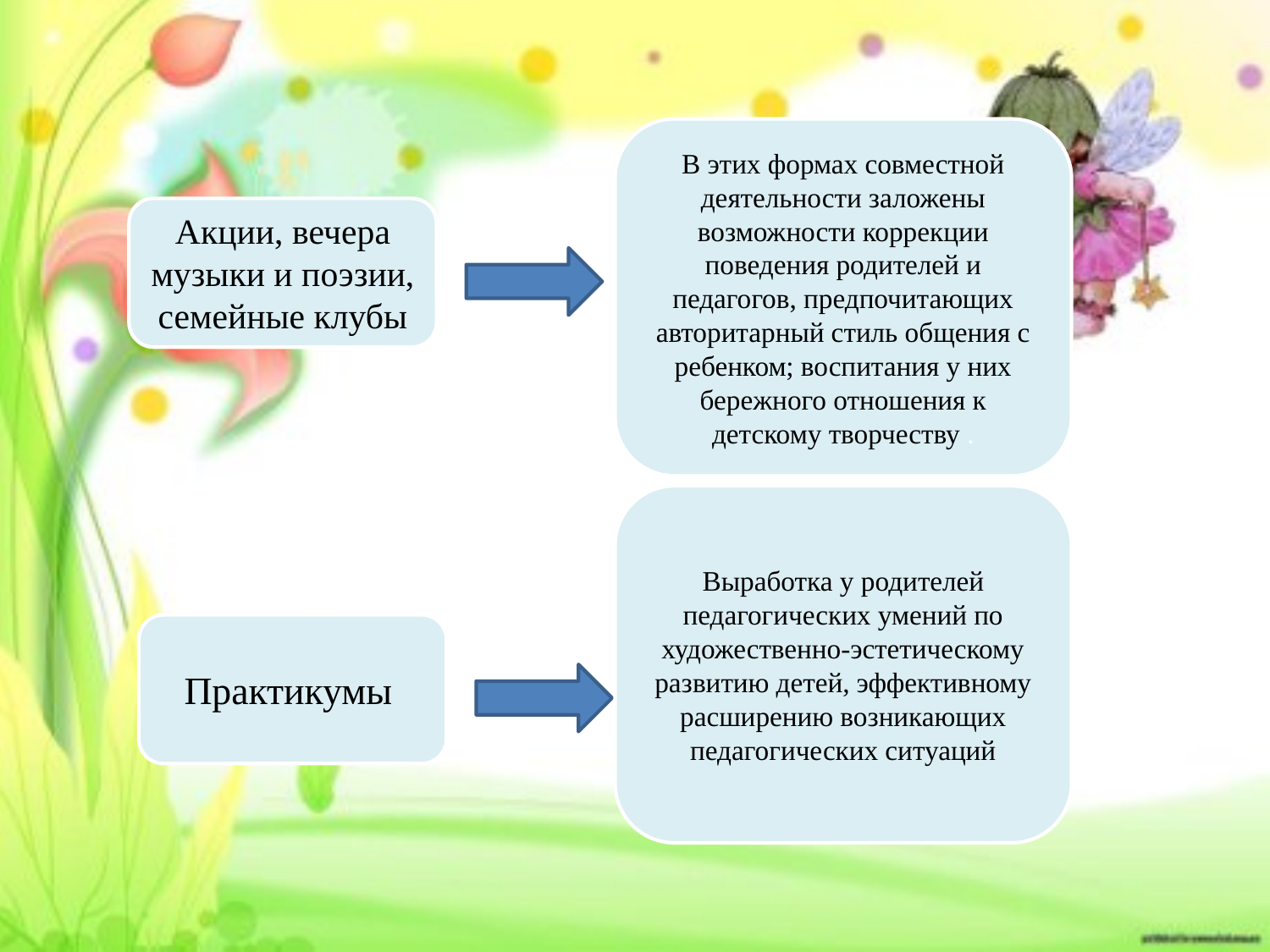

В этих формах совместной деятельности заложены возможности коррекции поведения родителей и педагогов, предпочитающих авторитарный стиль общения с ребенком; воспитания у них бережного отношения к детскому творчеству .
Акции, вечера музыки и поэзии, семейные клубы

Выработка у родителей педагогических умений по художественно-эстетическому развитию детей, эффективному расширению возникающих педагогических ситуаций
Практикумы